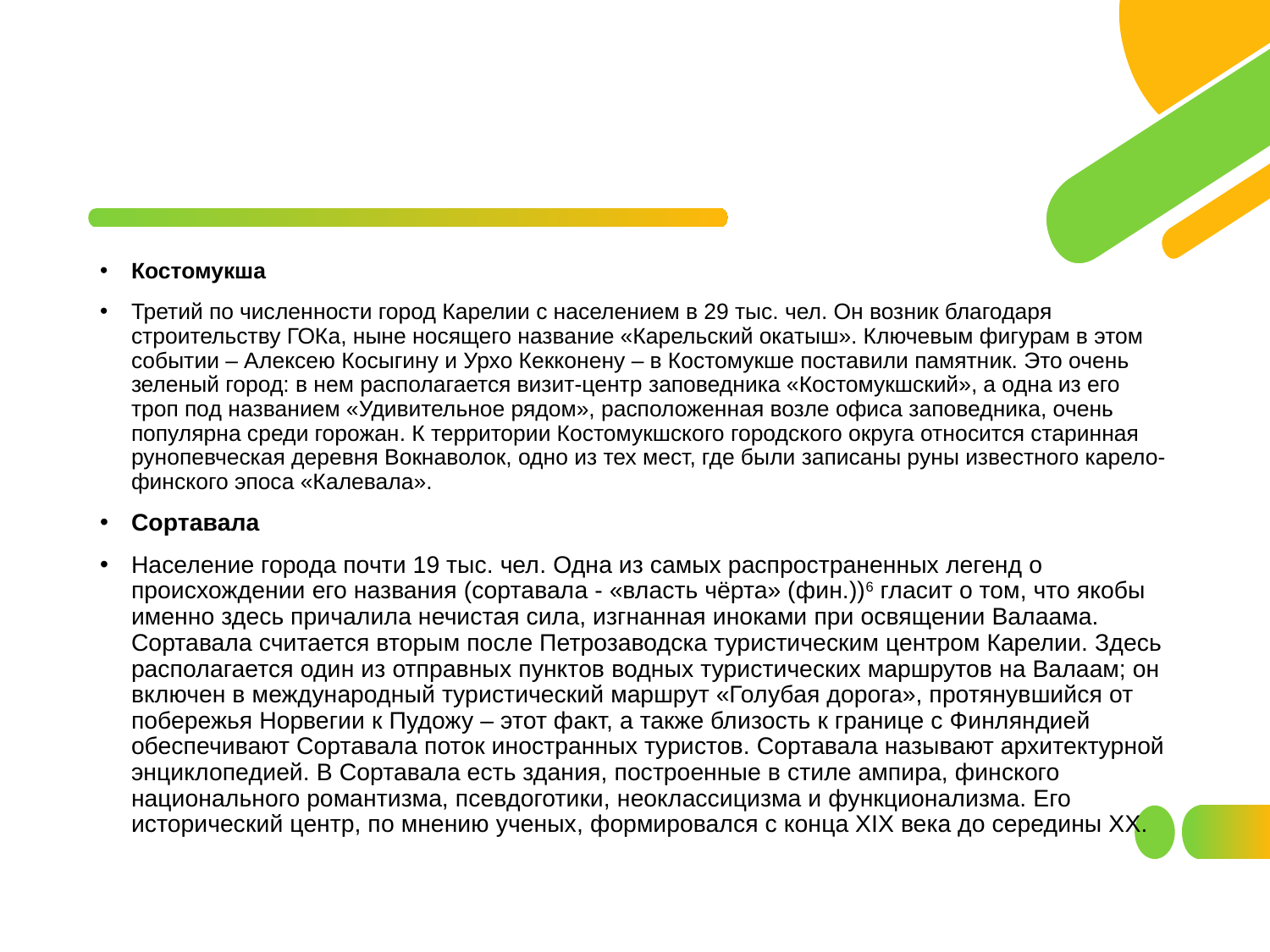

#
Костомукша
Третий по численности город Карелии с населением в 29 тыс. чел. Он возник благодаря строительству ГОКа, ныне носящего название «Карельский окатыш». Ключевым фигурам в этом событии – Алексею Косыгину и Урхо Кекконену – в Костомукше поставили памятник. Это очень зеленый город: в нем располагается визит-центр заповедника «Костомукшский», а одна из его троп под названием «Удивительное рядом», расположенная возле офиса заповедника, очень популярна среди горожан. К территории Костомукшского городского округа относится старинная рунопевческая деревня Вокнаволок, одно из тех мест, где были записаны руны известного карело-финского эпоса «Калевала».
Сортавала
Население города почти 19 тыс. чел. Одна из самых распространенных легенд о происхождении его названия (сортавала - «власть чёрта» (фин.))6 гласит о том, что якобы именно здесь причалила нечистая сила, изгнанная иноками при освящении Валаама. Сортавала считается вторым после Петрозаводска туристическим центром Карелии. Здесь располагается один из отправных пунктов водных туристических маршрутов на Валаам; он включен в международный туристический маршрут «Голубая дорога», протянувшийся от побережья Норвегии к Пудожу – этот факт, а также близость к границе с Финляндией обеспечивают Сортавала поток иностранных туристов. Сортавала называют архитектурной энциклопедией. В Сортавала есть здания, построенные в стиле ампира, финского национального романтизма, псевдоготики, неоклассицизма и функционализма. Его исторический центр, по мнению ученых, формировался с конца XIX века до середины XX.